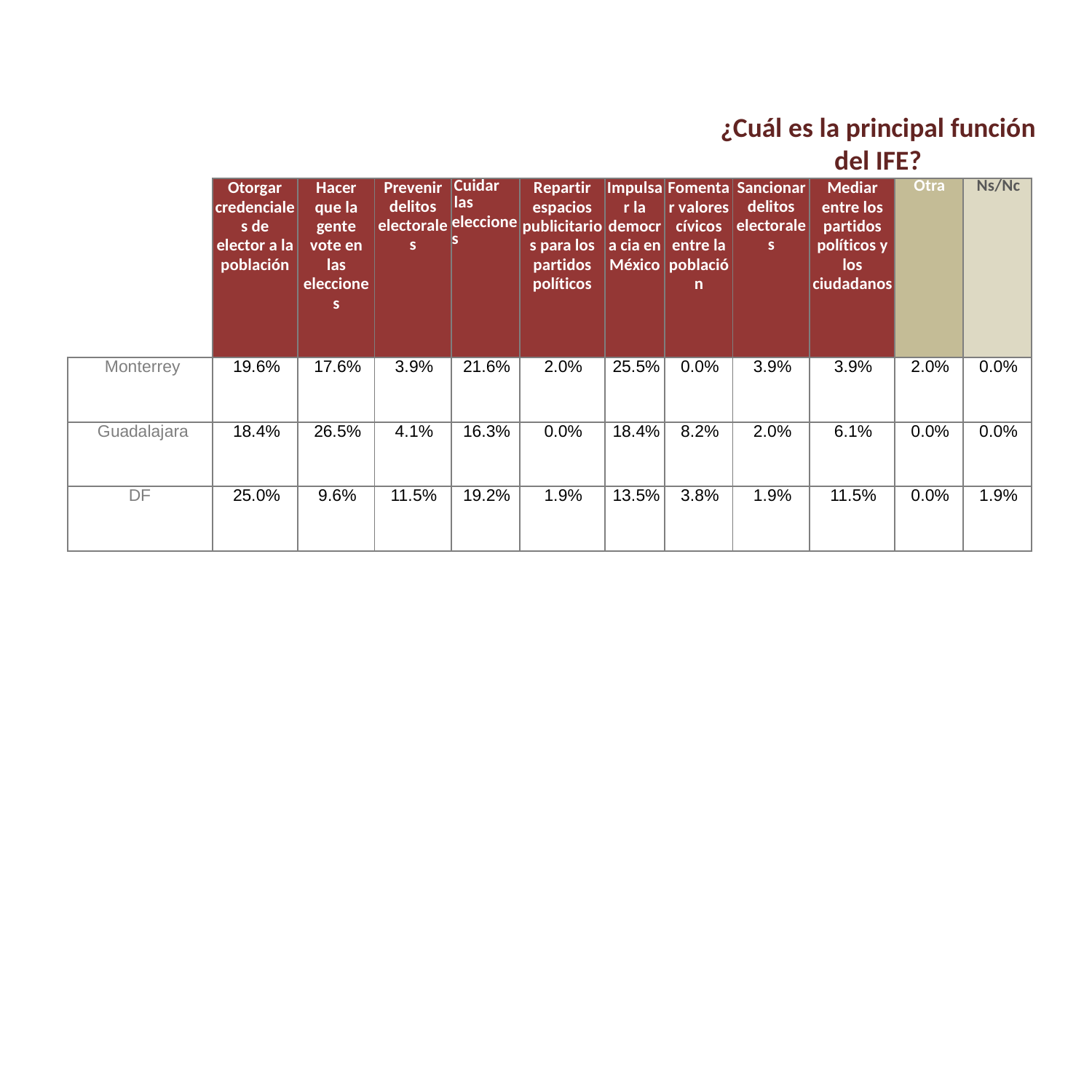

# ¿Cuál es la principal función del IFE?
|  | Otorgar credenciales de elector a la población | Hacer que la gente vote en las elecciones | Prevenir delitos electorales | Cuidar las elecciones | Repartir espacios publicitarios para los partidos políticos | Impulsar la democra cia en México | Fomentar valores cívicos entre la población | Sancionar delitos electorales | Mediar entre los partidos políticos y los ciudadanos | Otra | Ns/Nc |
| --- | --- | --- | --- | --- | --- | --- | --- | --- | --- | --- | --- |
| Monterrey | 19.6% | 17.6% | 3.9% | 21.6% | 2.0% | 25.5% | 0.0% | 3.9% | 3.9% | 2.0% | 0.0% |
| Guadalajara | 18.4% | 26.5% | 4.1% | 16.3% | 0.0% | 18.4% | 8.2% | 2.0% | 6.1% | 0.0% | 0.0% |
| DF | 25.0% | 9.6% | 11.5% | 19.2% | 1.9% | 13.5% | 3.8% | 1.9% | 11.5% | 0.0% | 1.9% |